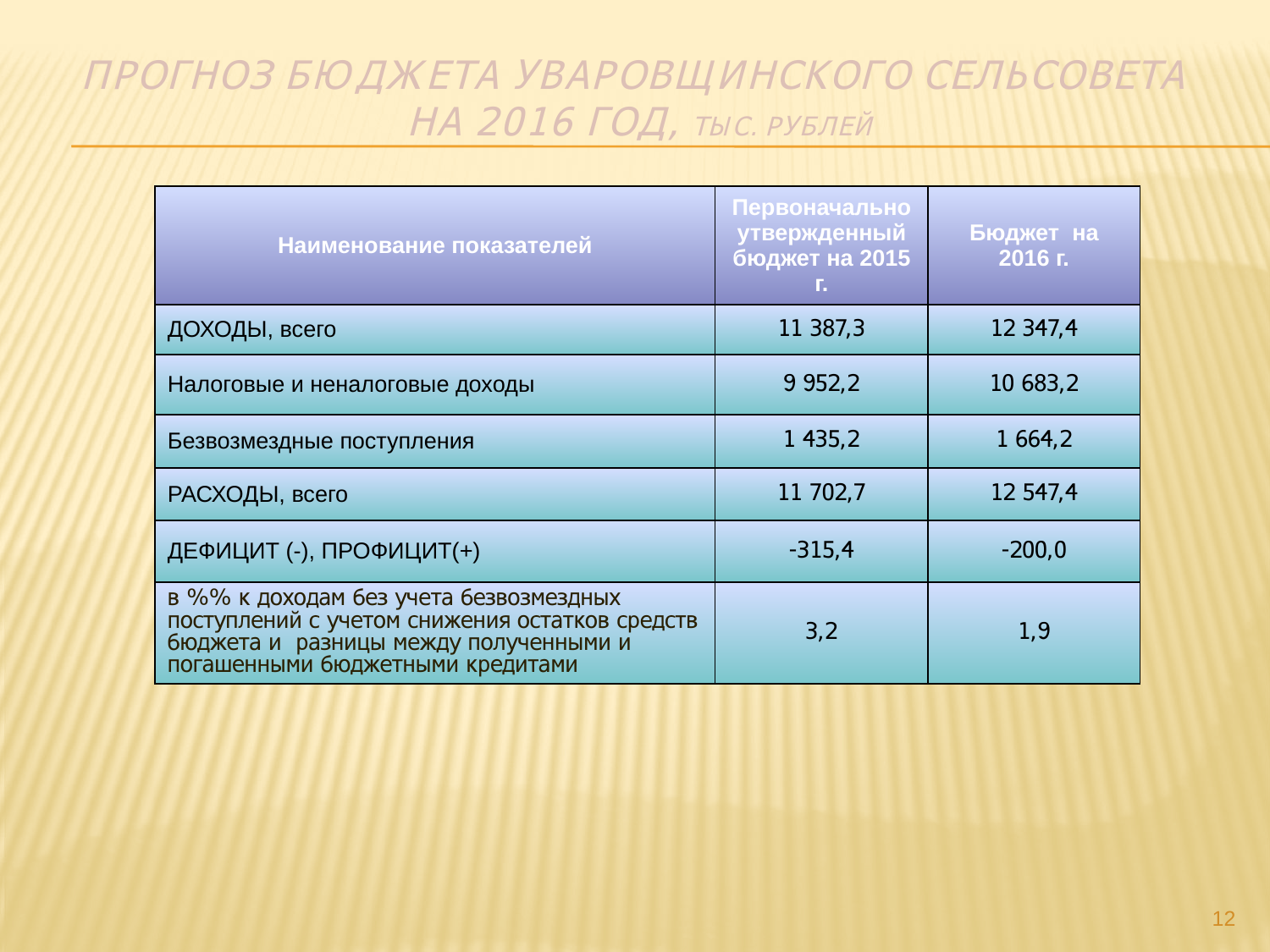

# Прогноз бюджета уваровщинского сельсовета на 2016 год, тыс. рублей
| Наименование показателей | Первоначально утвержденный бюджет на 2015 г. | Бюджет на 2016 г. |
| --- | --- | --- |
| ДОХОДЫ, всего | 11 387,3 | 12 347,4 |
| Налоговые и неналоговые доходы | 9 952,2 | 10 683,2 |
| Безвозмездные поступления | 1 435,2 | 1 664,2 |
| РАСХОДЫ, всего | 11 702,7 | 12 547,4 |
| ДЕФИЦИТ (-), ПРОФИЦИТ(+) | -315,4 | -200,0 |
| в %% к доходам без учета безвозмездных поступлений с учетом снижения остатков средств бюджета и разницы между полученными и погашенными бюджетными кредитами | 3,2 | 1,9 |

12